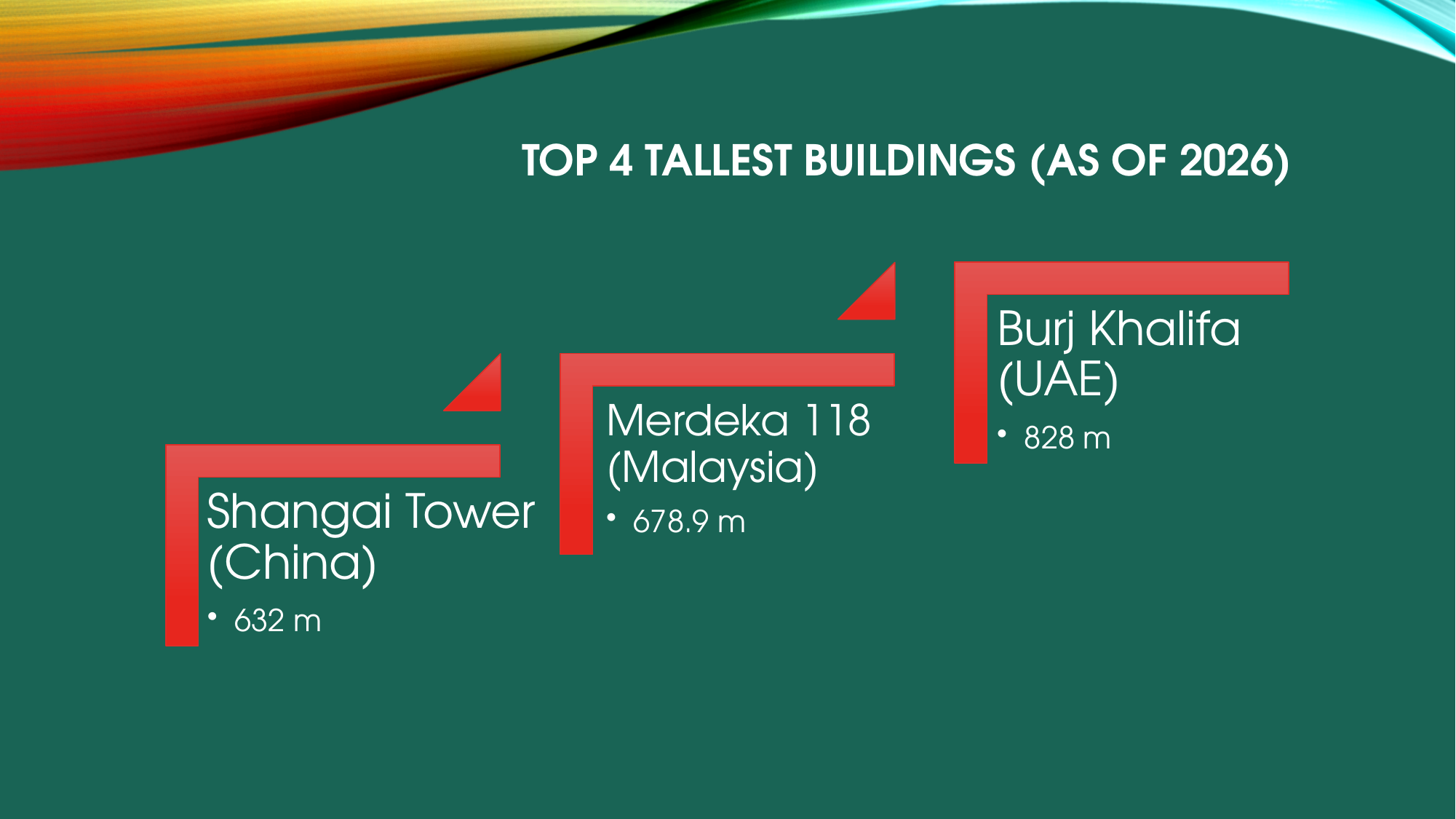

# Top 4 Tallest Buildings (as of 2026)
Shangai Tower (China)
632 m
Merdeka 118 (Malaysia)
678.9 m
Burj Khalifa (UAE)
828 m